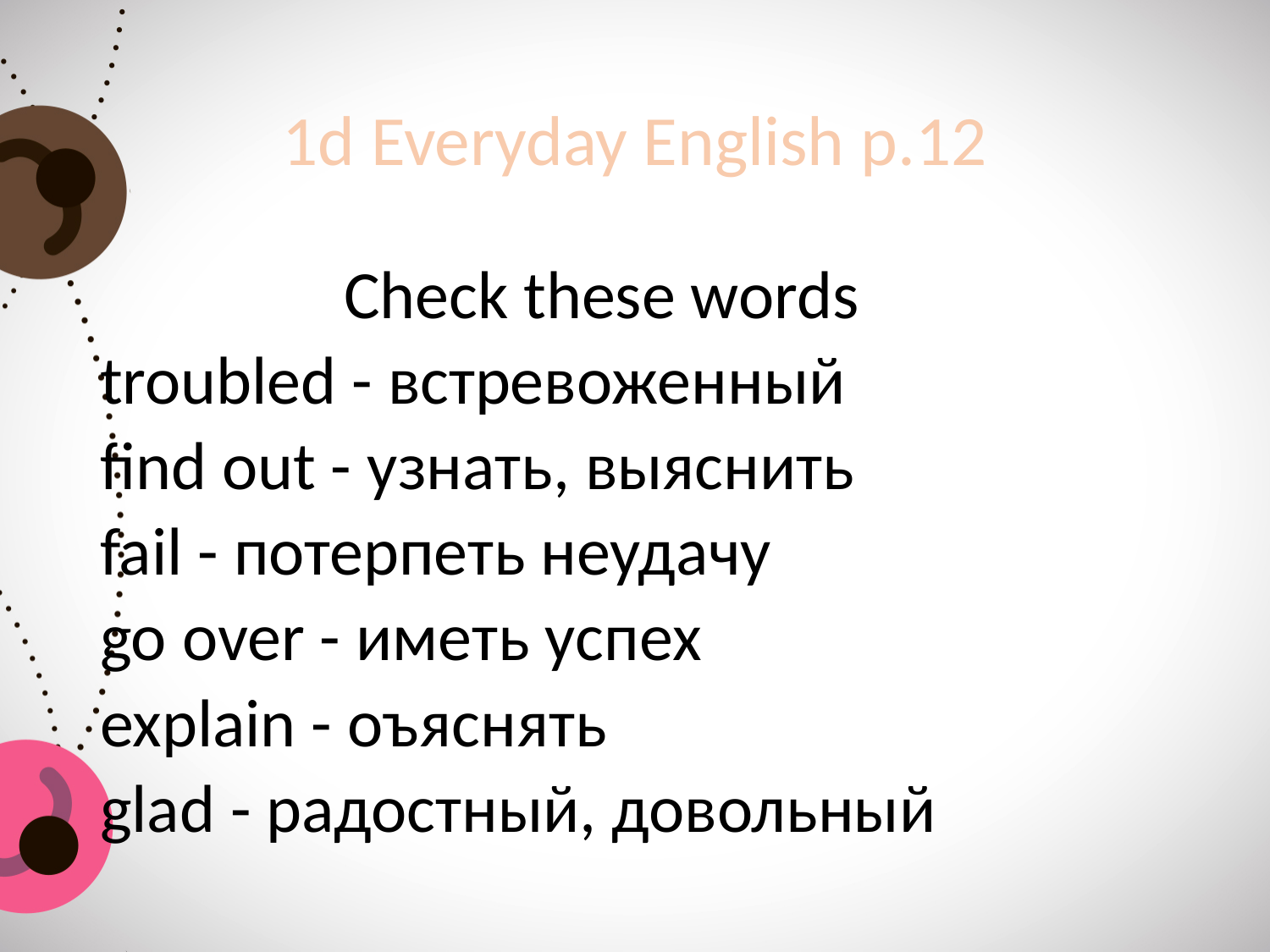

# 1d Everyday English p.12
                Check these words
troubled - встревоженный
find out - узнать, выяснить
fail - потерпеть неудачу
go over - иметь успех
explain - оъяснять
glad - радостный, довольный